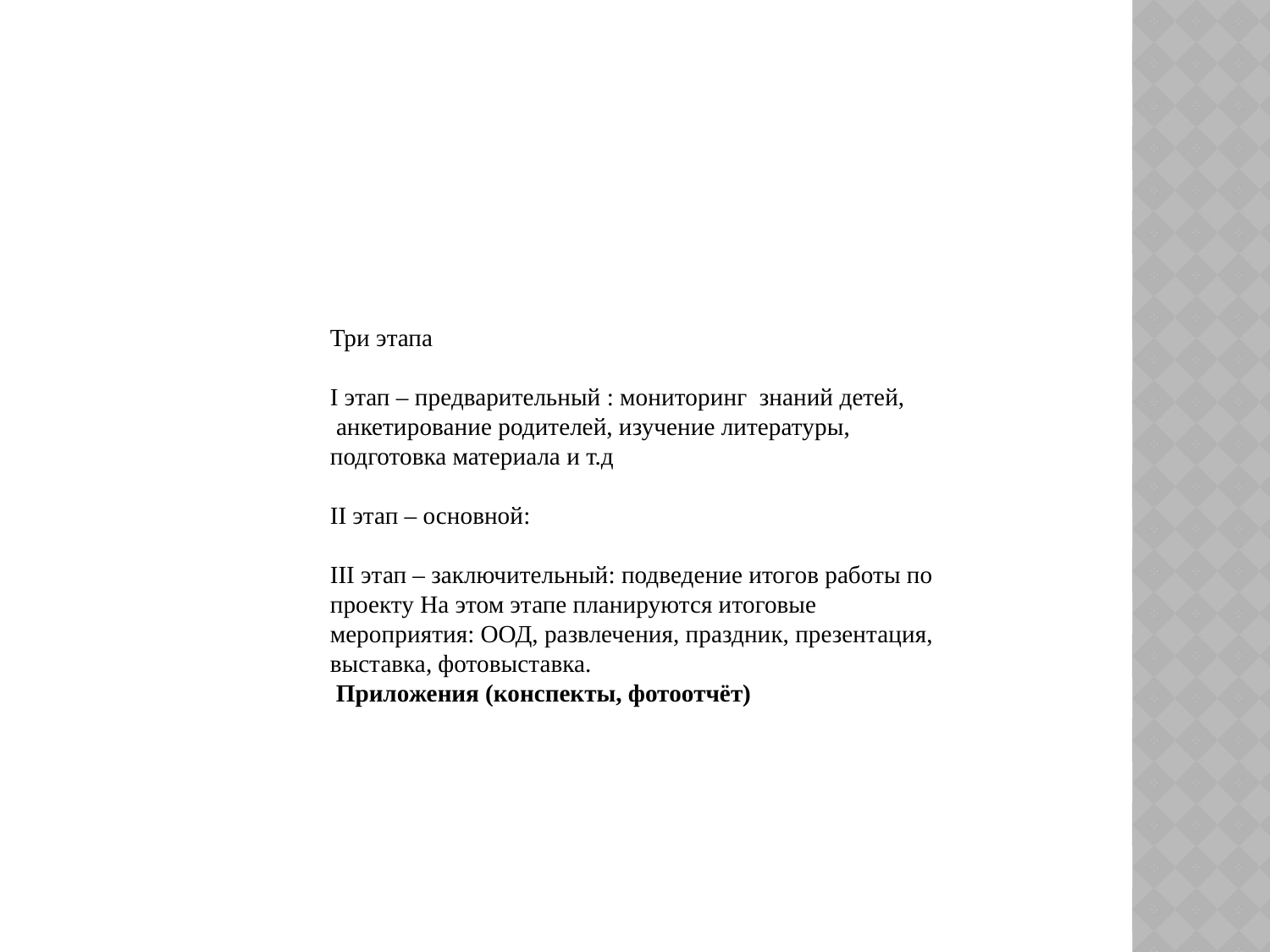

Три этапа

I этап – предварительный : мониторинг  знаний детей,  анкетирование родителей, изучение литературы, подготовка материала и т.д

II этап – основной:

III этап – заключительный: подведение итогов работы по проекту На этом этапе планируются итоговые мероприятия: ООД, развлечения, праздник, презентация, выставка, фотовыставка.
 Приложения (конспекты, фотоотчёт)